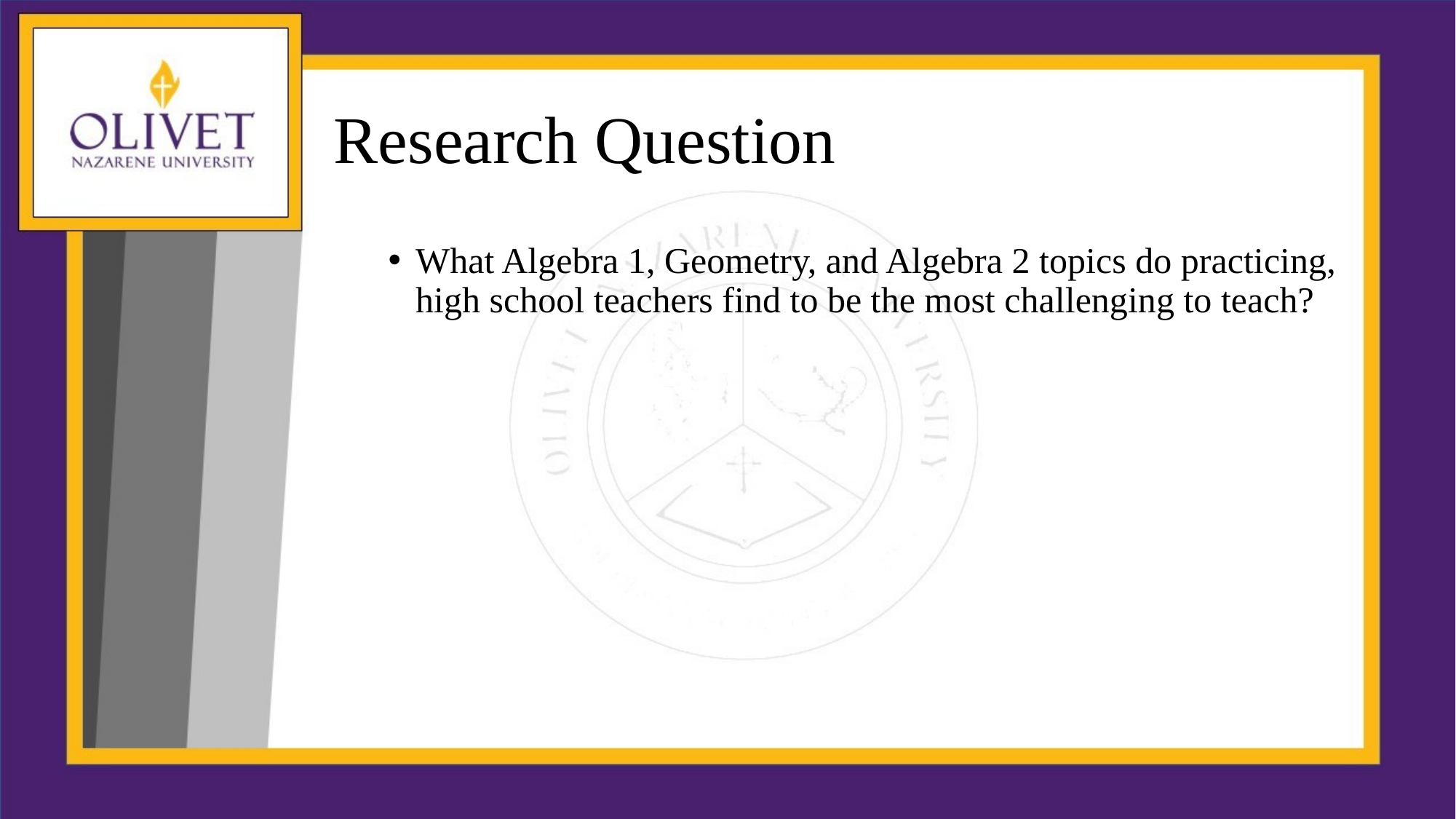

# Research Question
What Algebra 1, Geometry, and Algebra 2 topics do practicing, high school teachers find to be the most challenging to teach?